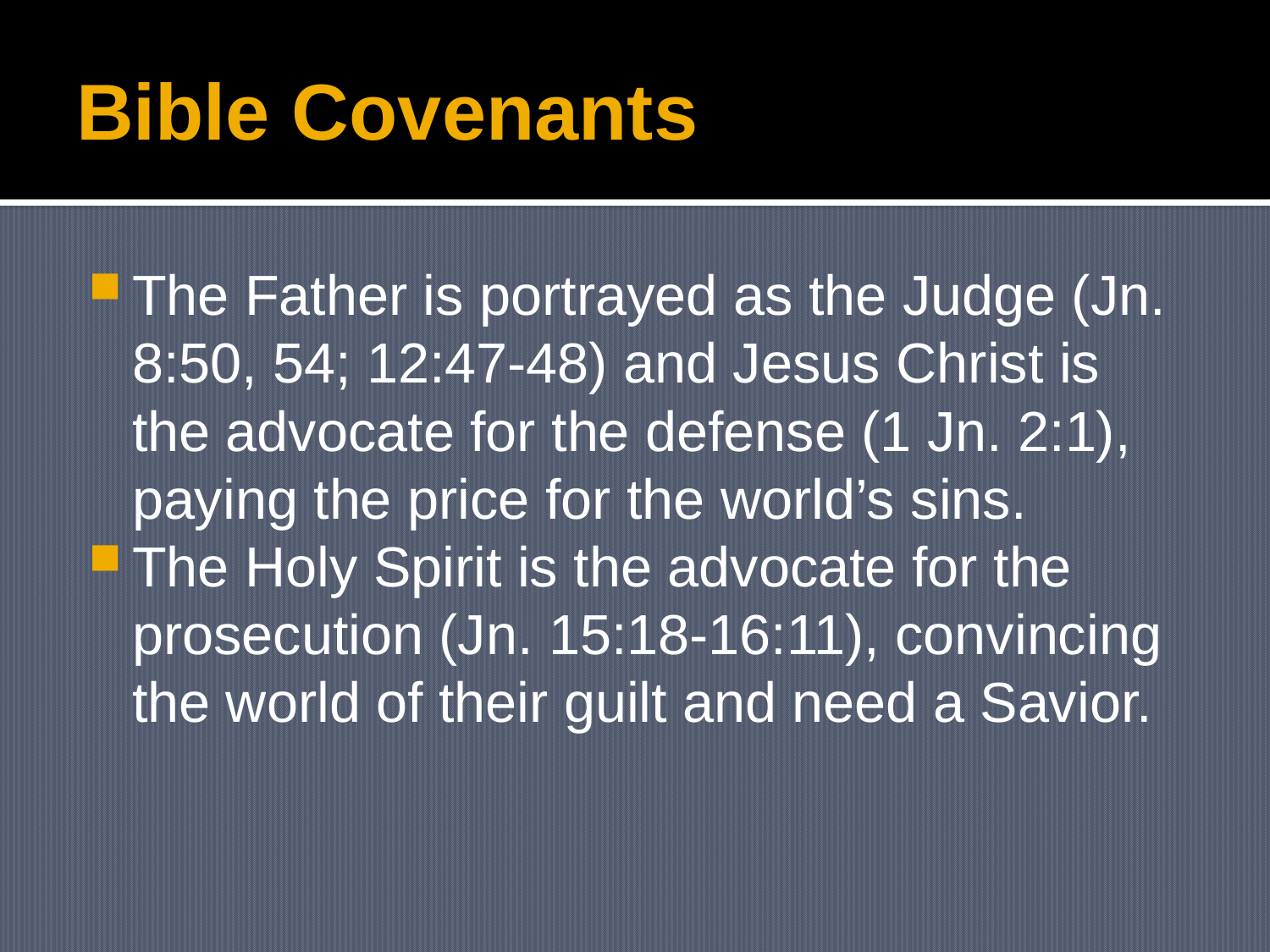

# Bible Covenants
The Father is portrayed as the Judge (Jn. 8:50, 54; 12:47-48) and Jesus Christ is the advocate for the defense (1 Jn. 2:1), paying the price for the world’s sins.
The Holy Spirit is the advocate for the prosecution (Jn. 15:18-16:11), convincing the world of their guilt and need a Savior.